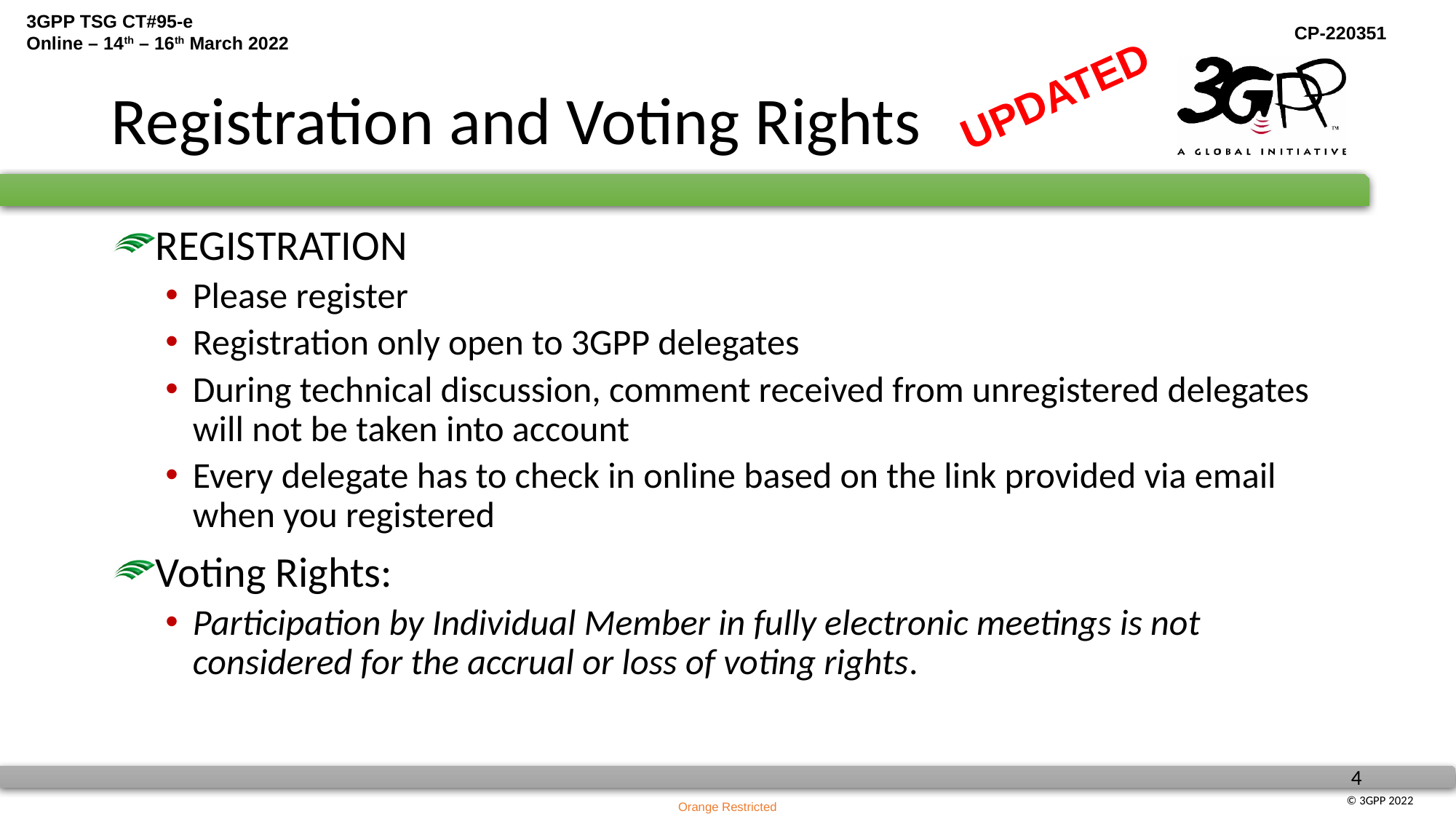

# Registration and Voting Rights
UPDATED
REGISTRATION
Please register
Registration only open to 3GPP delegates
During technical discussion, comment received from unregistered delegates will not be taken into account
Every delegate has to check in online based on the link provided via email when you registered
Voting Rights:
Participation by Individual Member in fully electronic meetings is not considered for the accrual or loss of voting rights.